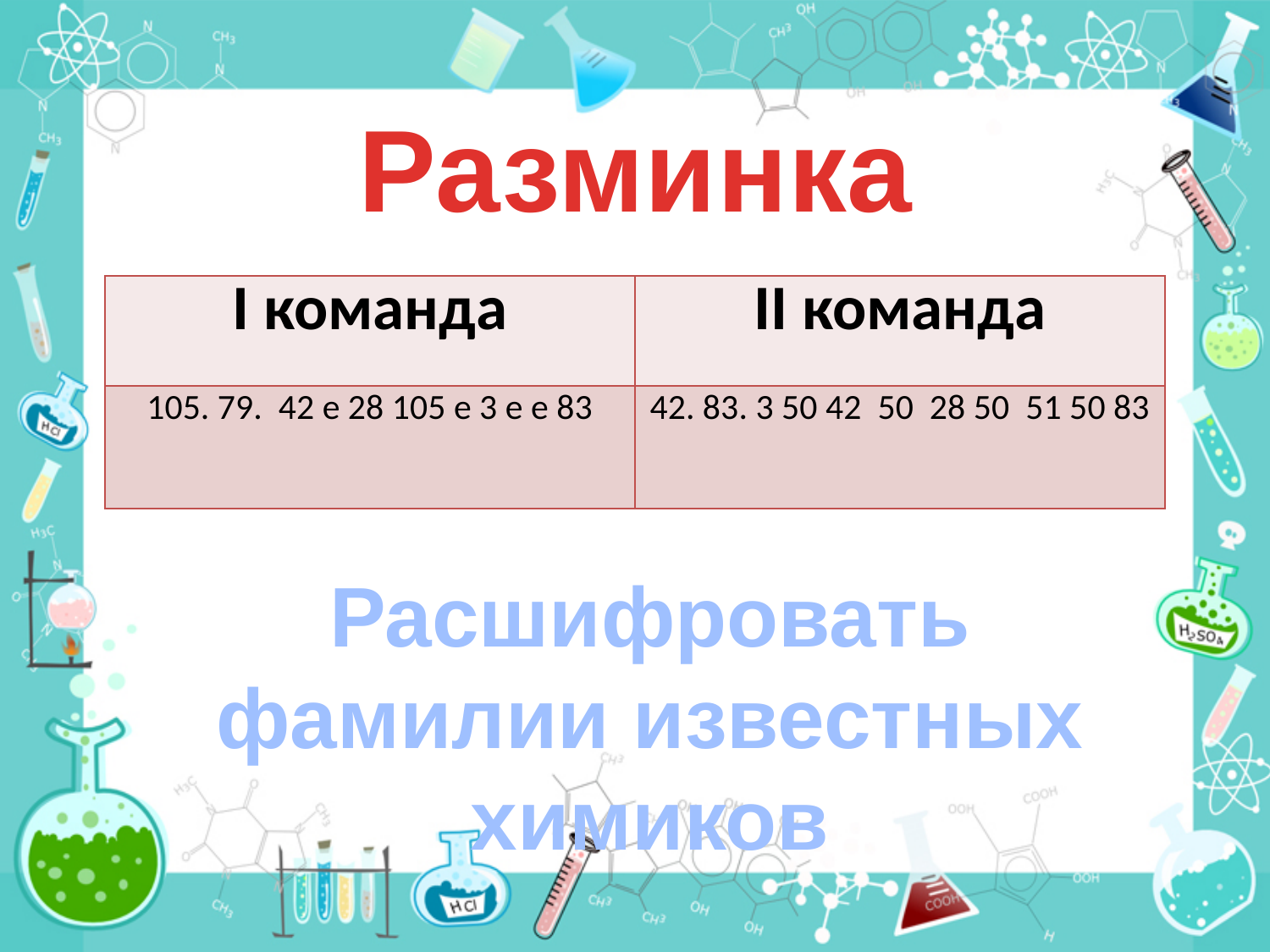

# Разминка
| I команда | II команда |
| --- | --- |
| 105. 79. 42 е 28 105 е 3 е е 83 | 42. 83. 3 50 42 50 28 50 51 50 83 |
Расшифровать фамилии известных химиков